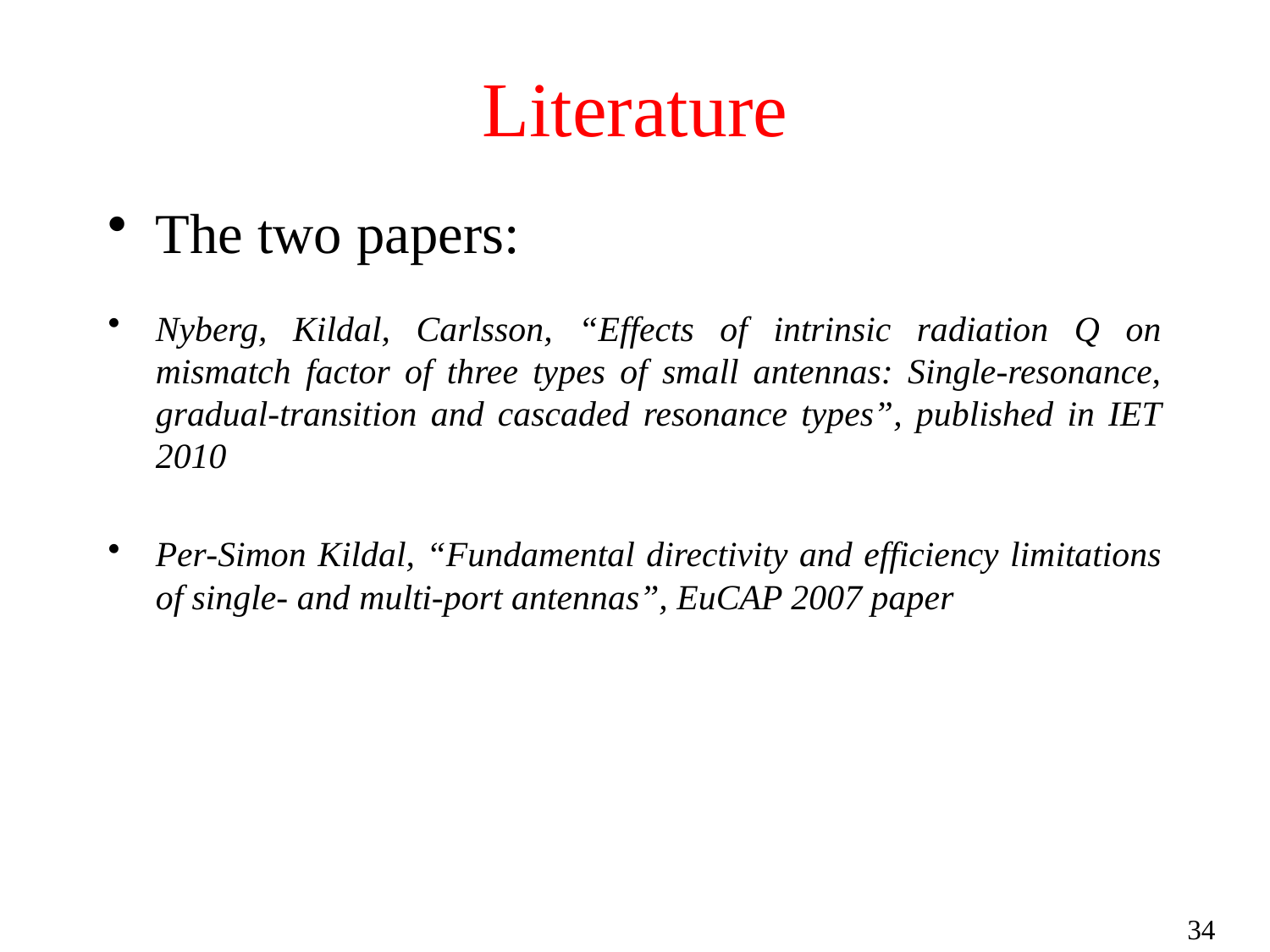

# Literature
The two papers:

Nyberg, Kildal, Carlsson, “Effects of intrinsic radiation Q on mismatch factor of three types of small antennas: Single-resonance, gradual-transition and cascaded resonance types”, published in IET 2010

Per-Simon Kildal, “Fundamental directivity and efficiency limitations of single- and multi-port antennas”, EuCAP 2007 paper